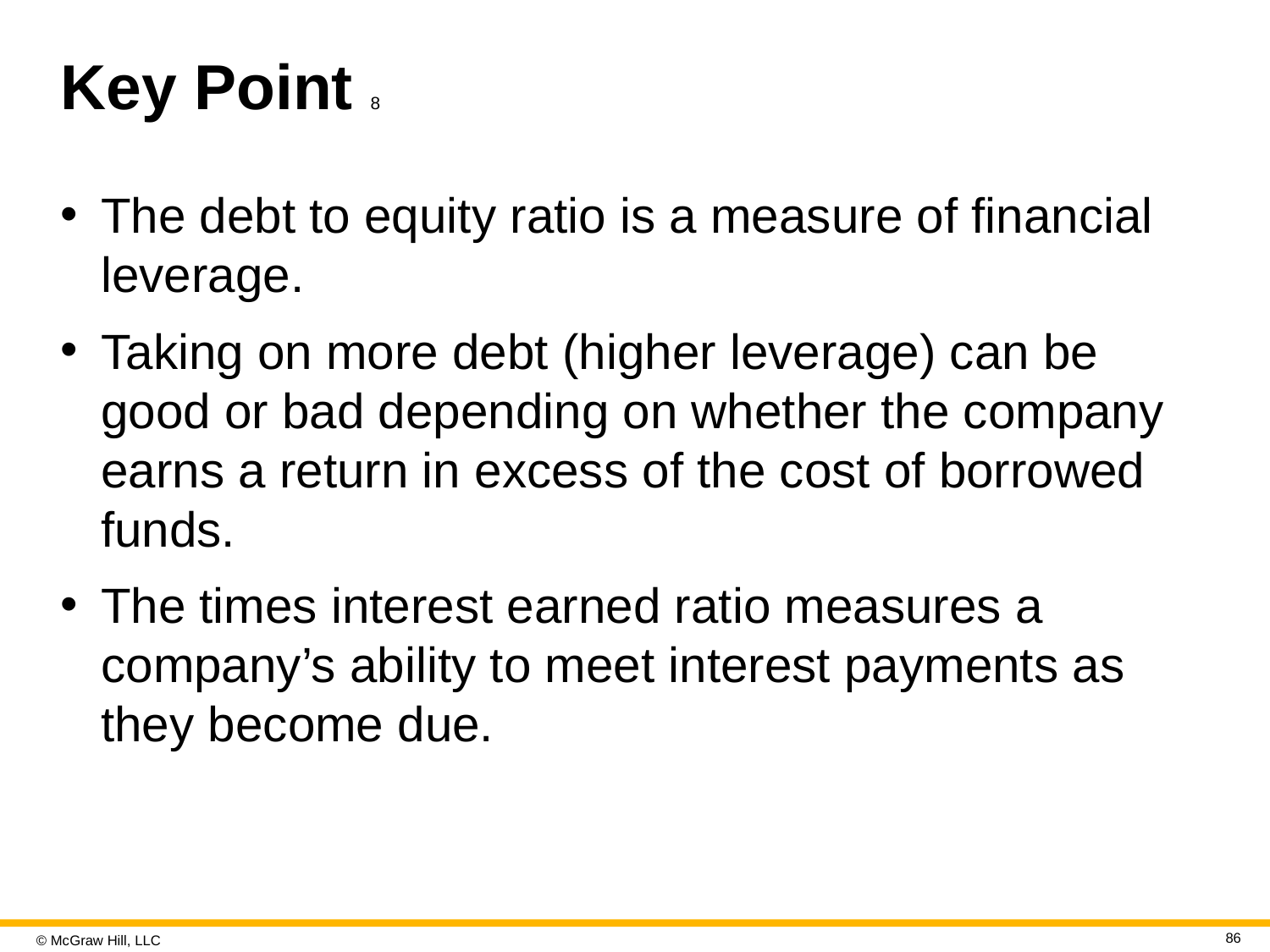

# Key Point 8
The debt to equity ratio is a measure of financial leverage.
Taking on more debt (higher leverage) can be good or bad depending on whether the company earns a return in excess of the cost of borrowed funds.
The times interest earned ratio measures a company’s ability to meet interest payments as they become due.
86